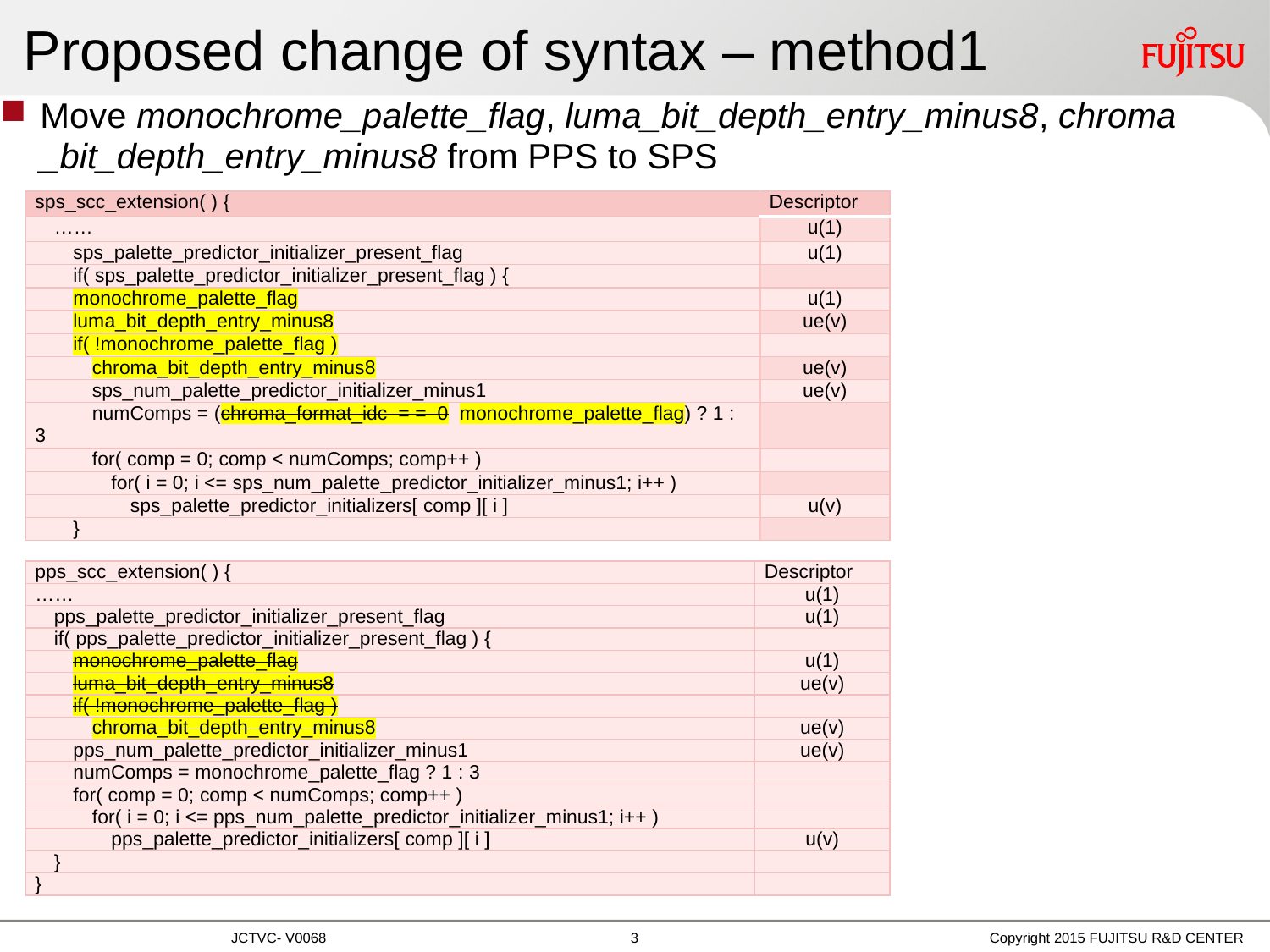

# Proposed change of syntax – method1
Move monochrome_palette_flag, luma_bit_depth_entry_minus8, chroma _bit_depth_entry_minus8 from PPS to SPS
| sps\_scc\_extension( ) { | Descriptor |
| --- | --- |
| …… | u(1) |
| sps\_palette\_predictor\_initializer\_present\_flag | u(1) |
| if( sps\_palette\_predictor\_initializer\_present\_flag ) { |  |
| monochrome\_palette\_flag | u(1) |
| luma\_bit\_depth\_entry\_minus8 | ue(v) |
| if( !monochrome\_palette\_flag ) |  |
| chroma\_bit\_depth\_entry\_minus8 | ue(v) |
| sps\_num\_palette\_predictor\_initializer\_minus1 | ue(v) |
| numComps = (chroma\_format\_idc = = 0 monochrome\_palette\_flag) ? 1 : 3 |  |
| for( comp = 0; comp < numComps; comp++ ) |  |
| for( i = 0; i <= sps\_num\_palette\_predictor\_initializer\_minus1; i++ ) |  |
| sps\_palette\_predictor\_initializers[ comp ][ i ] | u(v) |
| } |  |
| pps\_scc\_extension( ) { | Descriptor |
| --- | --- |
| …… | u(1) |
| pps\_palette\_predictor\_initializer\_present\_flag | u(1) |
| if( pps\_palette\_predictor\_initializer\_present\_flag ) { |  |
| monochrome\_palette\_flag | u(1) |
| luma\_bit\_depth\_entry\_minus8 | ue(v) |
| if( !monochrome\_palette\_flag ) |  |
| chroma\_bit\_depth\_entry\_minus8 | ue(v) |
| pps\_num\_palette\_predictor\_initializer\_minus1 | ue(v) |
| numComps = monochrome\_palette\_flag ? 1 : 3 |  |
| for( comp = 0; comp < numComps; comp++ ) |  |
| for( i = 0; i <= pps\_num\_palette\_predictor\_initializer\_minus1; i++ ) |  |
| pps\_palette\_predictor\_initializers[ comp ][ i ] | u(v) |
| } |  |
| } |  |

3
Copyright 2015 FUJITSU R&D CENTER